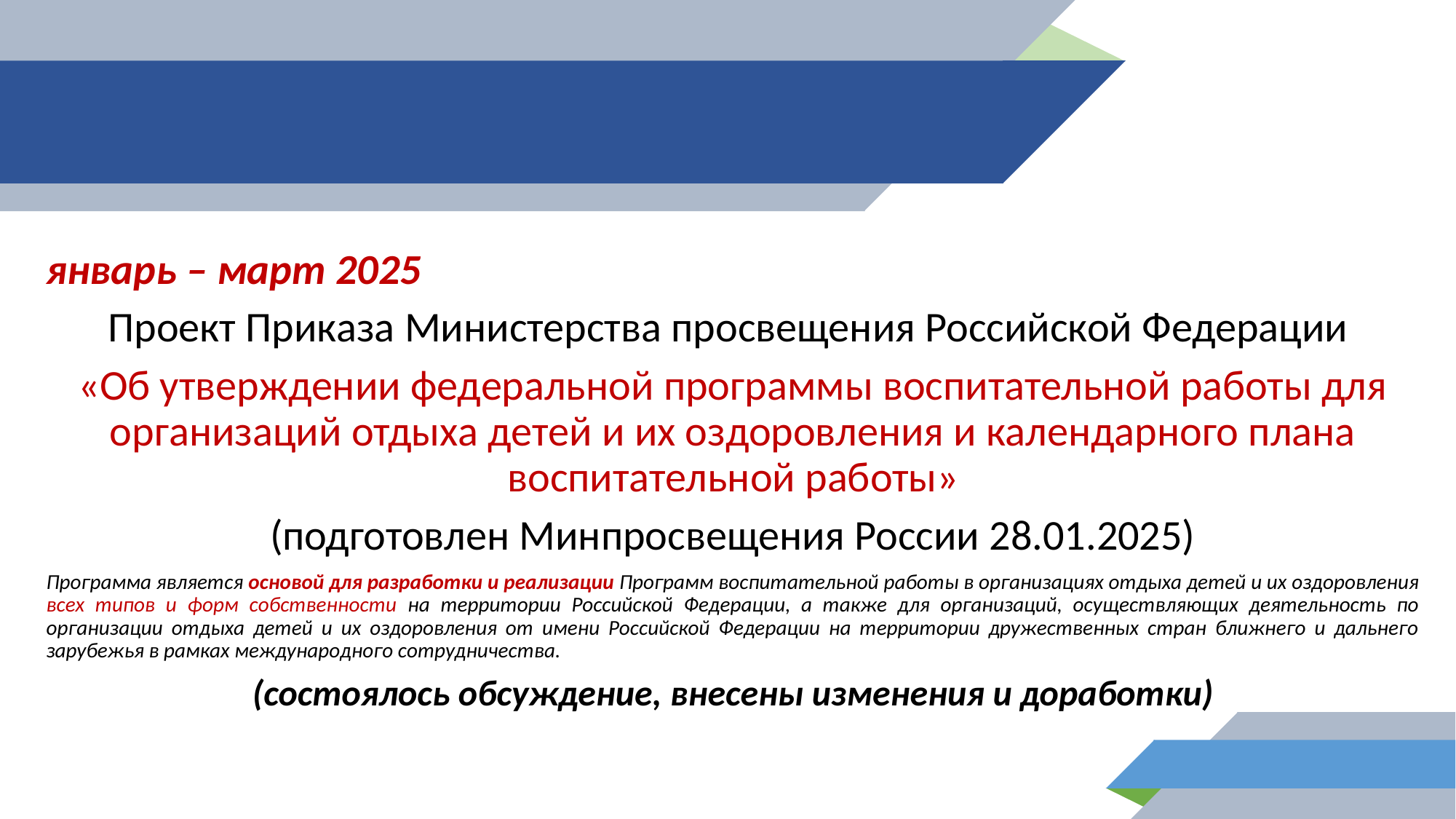

январь – март 2025
Проект Приказа Министерства просвещения Российской Федерации
«Об утверждении федеральной программы воспитательной работы для организаций отдыха детей и их оздоровления и календарного плана воспитательной работы»
(подготовлен Минпросвещения России 28.01.2025)
Программа является основой для разработки и реализации Программ воспитательной работы в организациях отдыха детей и их оздоровления всех типов и форм собственности на территории Российской Федерации, а также для организаций, осуществляющих деятельность по организации отдыха детей и их оздоровления от имени Российской Федерации на территории дружественных стран ближнего и дальнего зарубежья в рамках международного сотрудничества.
(состоялось обсуждение, внесены изменения и доработки)